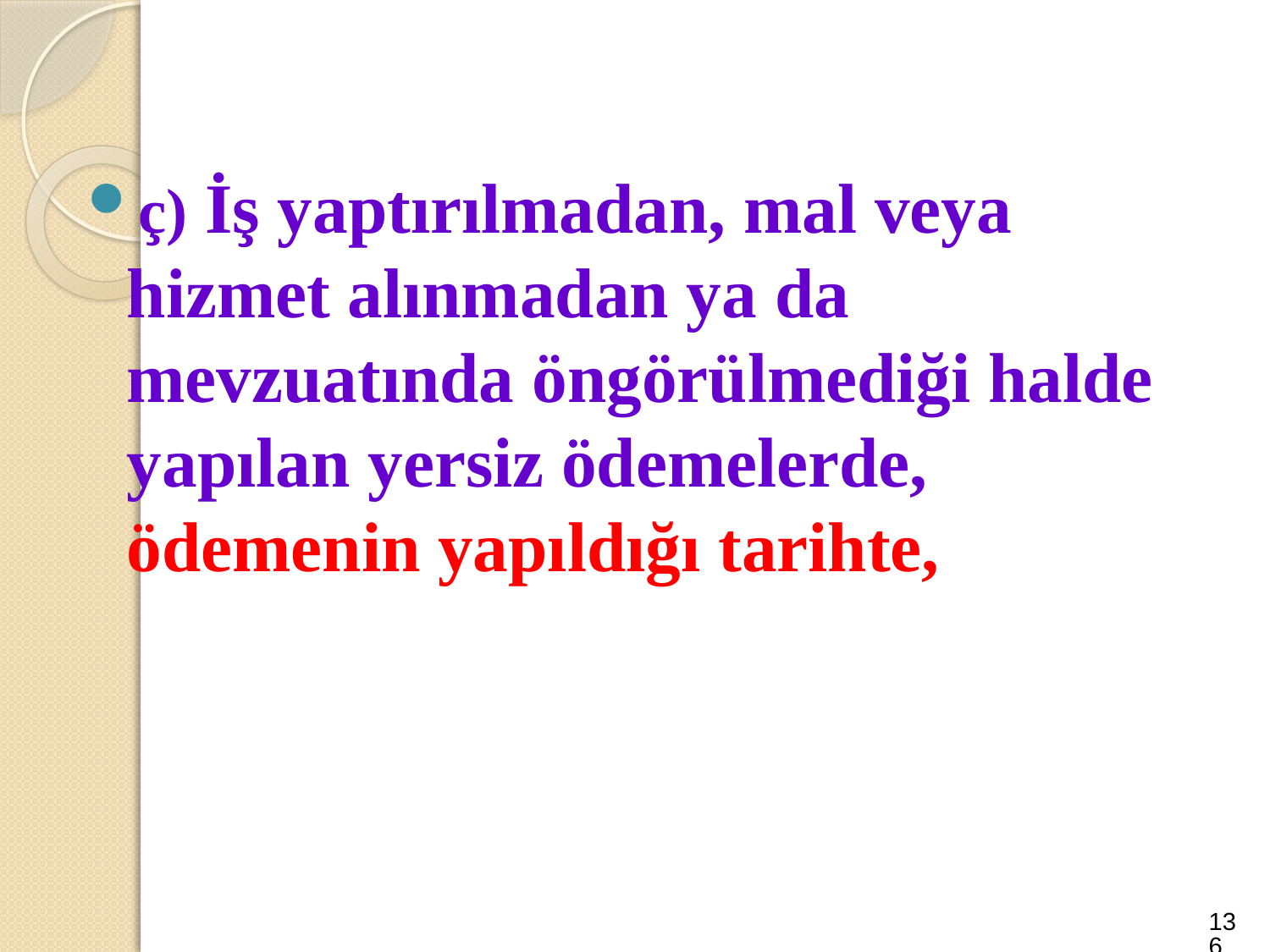

ç) İş yaptırılmadan, mal veya hizmet alınmadan ya da mevzuatında öngörülmediği halde yapılan yersiz ödemelerde, ödemenin yapıldığı tarihte,

136